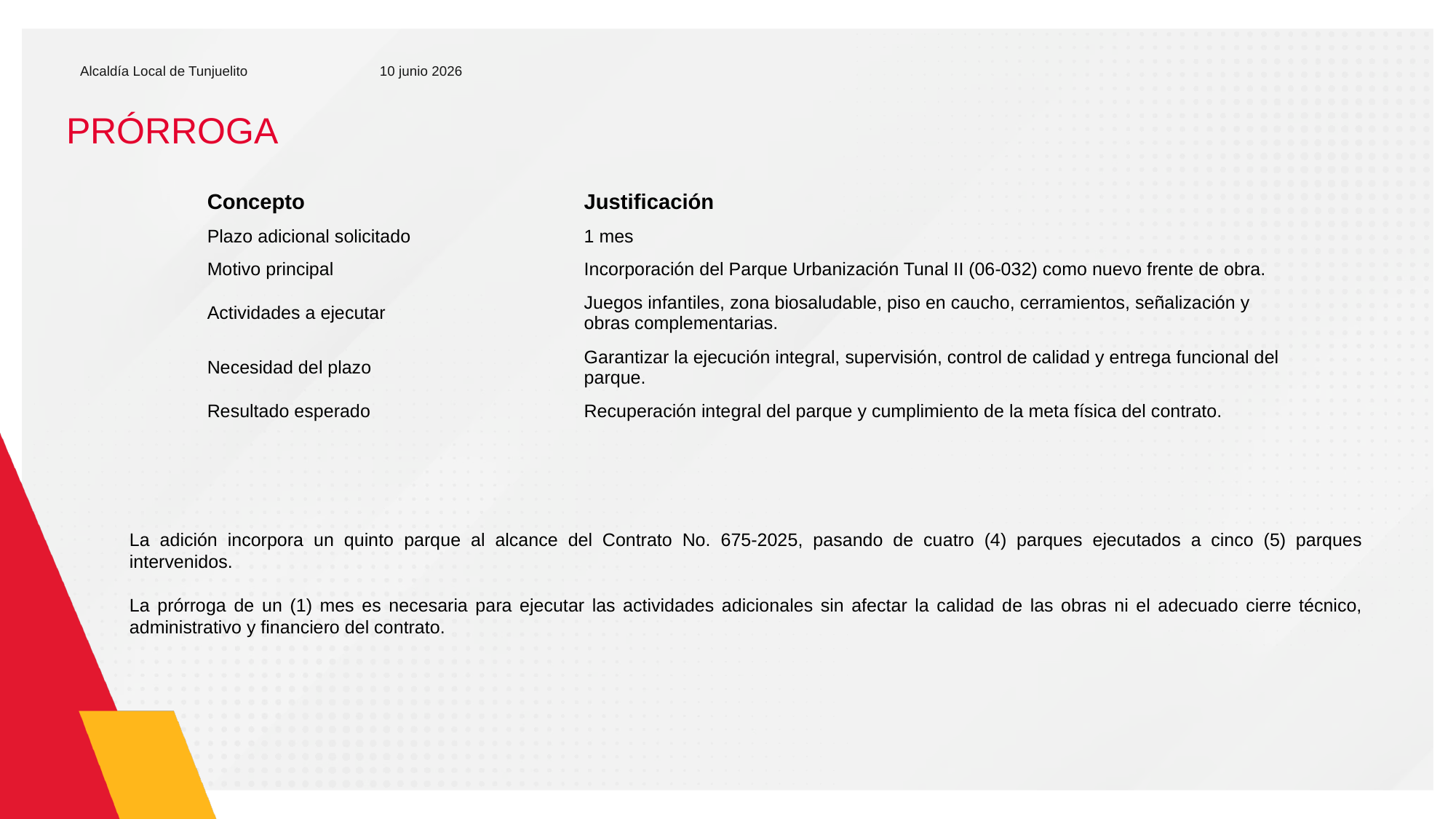

Alcaldía Local de Tunjuelito
10 junio 2026
# PRÓRROGA

| Concepto | Justificación |
| --- | --- |
| Plazo adicional solicitado | 1 mes |
| Motivo principal | Incorporación del Parque Urbanización Tunal II (06-032) como nuevo frente de obra. |
| Actividades a ejecutar | Juegos infantiles, zona biosaludable, piso en caucho, cerramientos, señalización y obras complementarias. |
| Necesidad del plazo | Garantizar la ejecución integral, supervisión, control de calidad y entrega funcional del parque. |
| Resultado esperado | Recuperación integral del parque y cumplimiento de la meta física del contrato. |
La adición incorpora un quinto parque al alcance del Contrato No. 675-2025, pasando de cuatro (4) parques ejecutados a cinco (5) parques intervenidos.

La prórroga de un (1) mes es necesaria para ejecutar las actividades adicionales sin afectar la calidad de las obras ni el adecuado cierre técnico, administrativo y financiero del contrato.